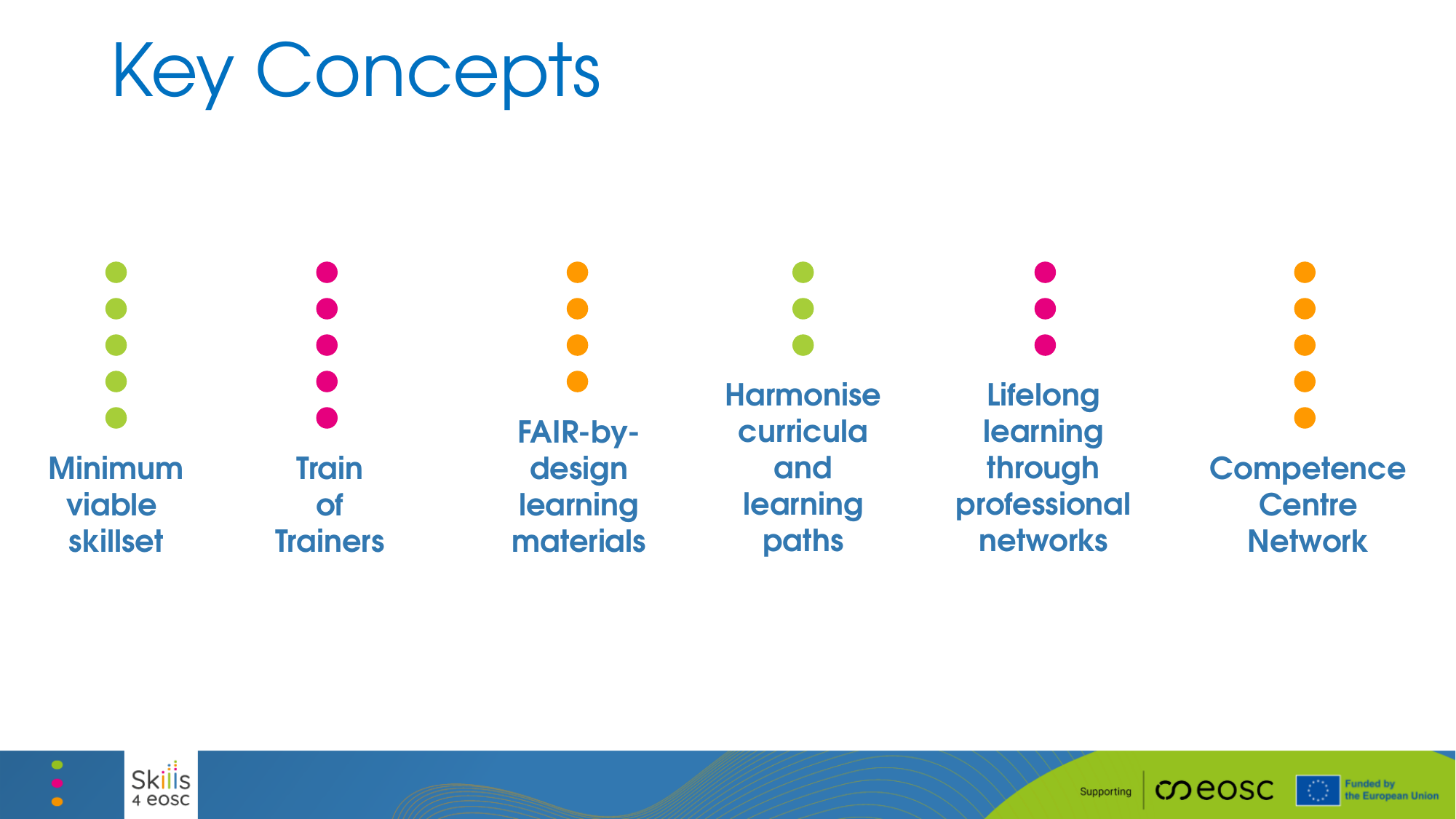

Key Concepts

Harmonise curricula and learning paths
Lifelong learning through professional networks

FAIR-by-design learning materials

Train
of
Trainers
Minimum viable
skillset
Competence Centre Network